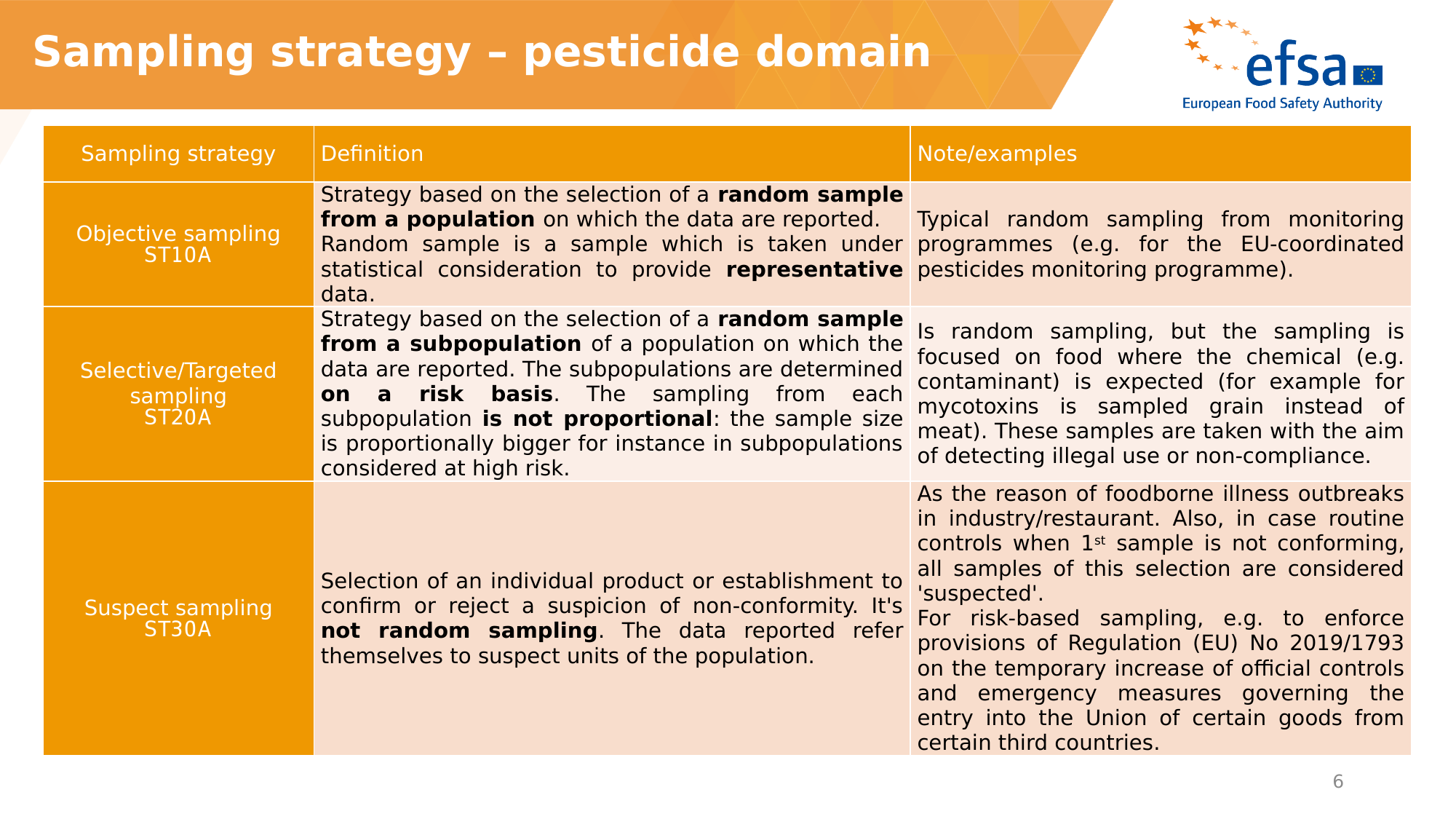

Sampling strategy – pesticide domain
| Sampling strategy | Definition | Note/examples |
| --- | --- | --- |
| Objective sampling ST10A | Strategy based on the selection of a random sample from a population on which the data are reported. Random sample is a sample which is taken under statistical consideration to provide representative data. | Typical random sampling from monitoring programmes (e.g. for the EU-coordinated pesticides monitoring programme). |
| Selective/Targeted sampling ST20A | Strategy based on the selection of a random sample from a subpopulation of a population on which the data are reported. The subpopulations are determined on a risk basis. The sampling from each subpopulation is not proportional: the sample size is proportionally bigger for instance in subpopulations considered at high risk. | Is random sampling, but the sampling is focused on food where the chemical (e.g. contaminant) is expected (for example for mycotoxins is sampled grain instead of meat). These samples are taken with the aim of detecting illegal use or non-compliance. |
| Suspect sampling ST30A | Selection of an individual product or establishment to confirm or reject a suspicion of non-conformity. It's not random sampling. The data reported refer themselves to suspect units of the population. | As the reason of foodborne illness outbreaks in industry/restaurant. Also, in case routine controls when 1st sample is not conforming, all samples of this selection are considered 'suspected'. For risk-based sampling, e.g. to enforce provisions of Regulation (EU) No 2019/1793 on the temporary increase of official controls and emergency measures governing the entry into the Union of certain goods from certain third countries. |

6